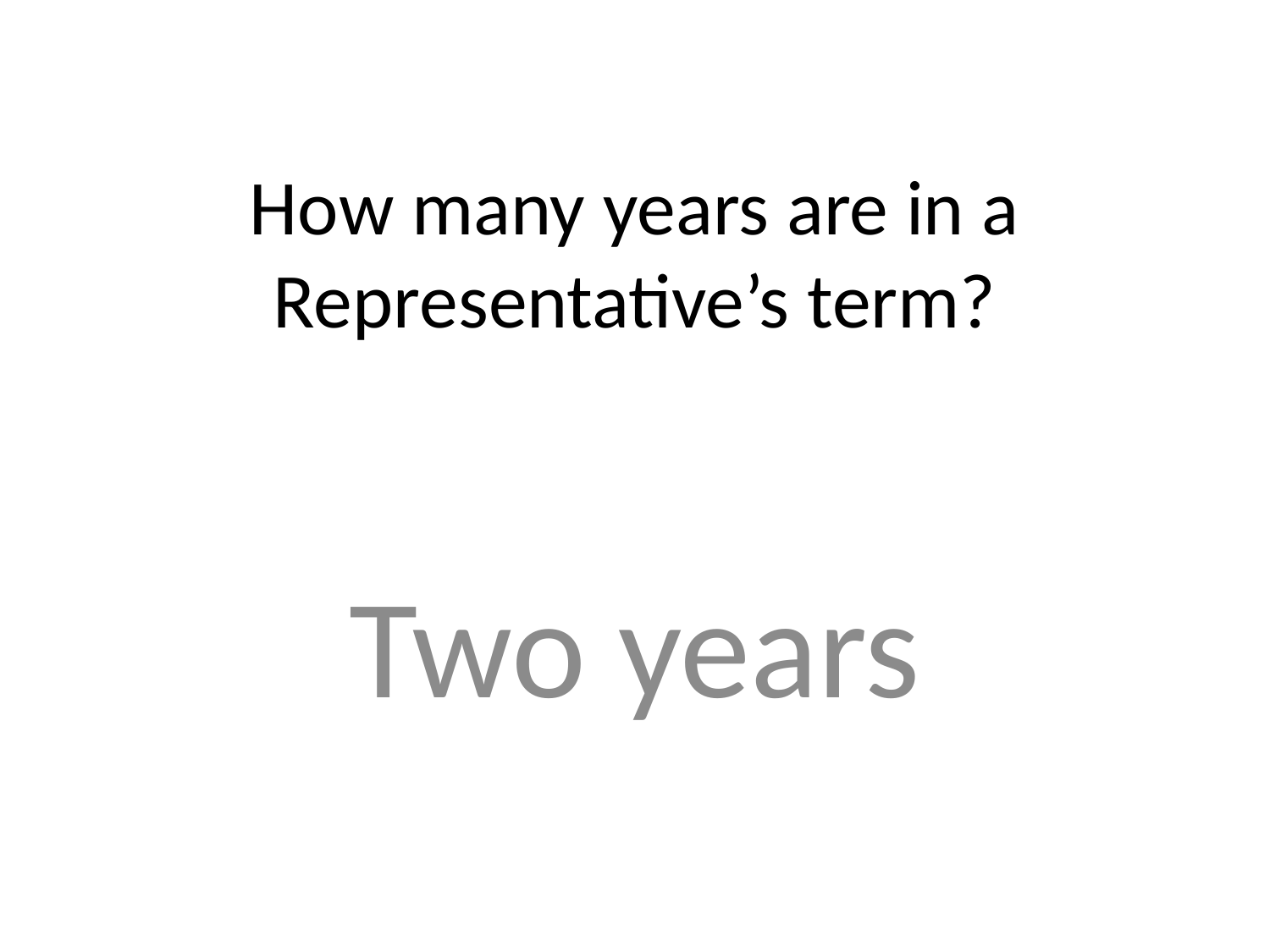

# How many years are in a Representative’s term?
Two years